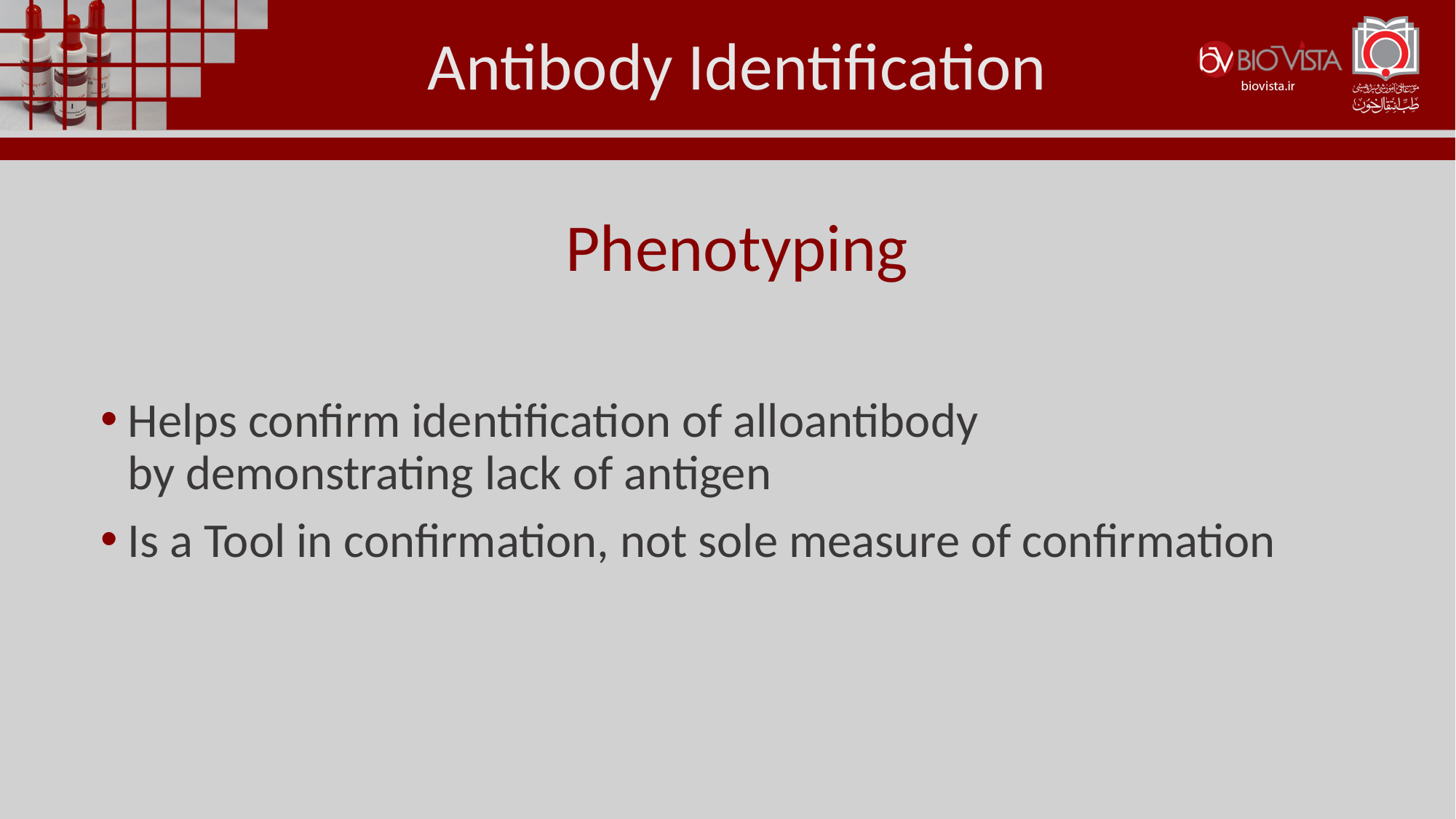

Antibody Identification
Phenotyping
Helps confirm identification of alloantibody
by demonstrating lack of antigen
Is a Tool in confirmation, not sole measure of confirmation